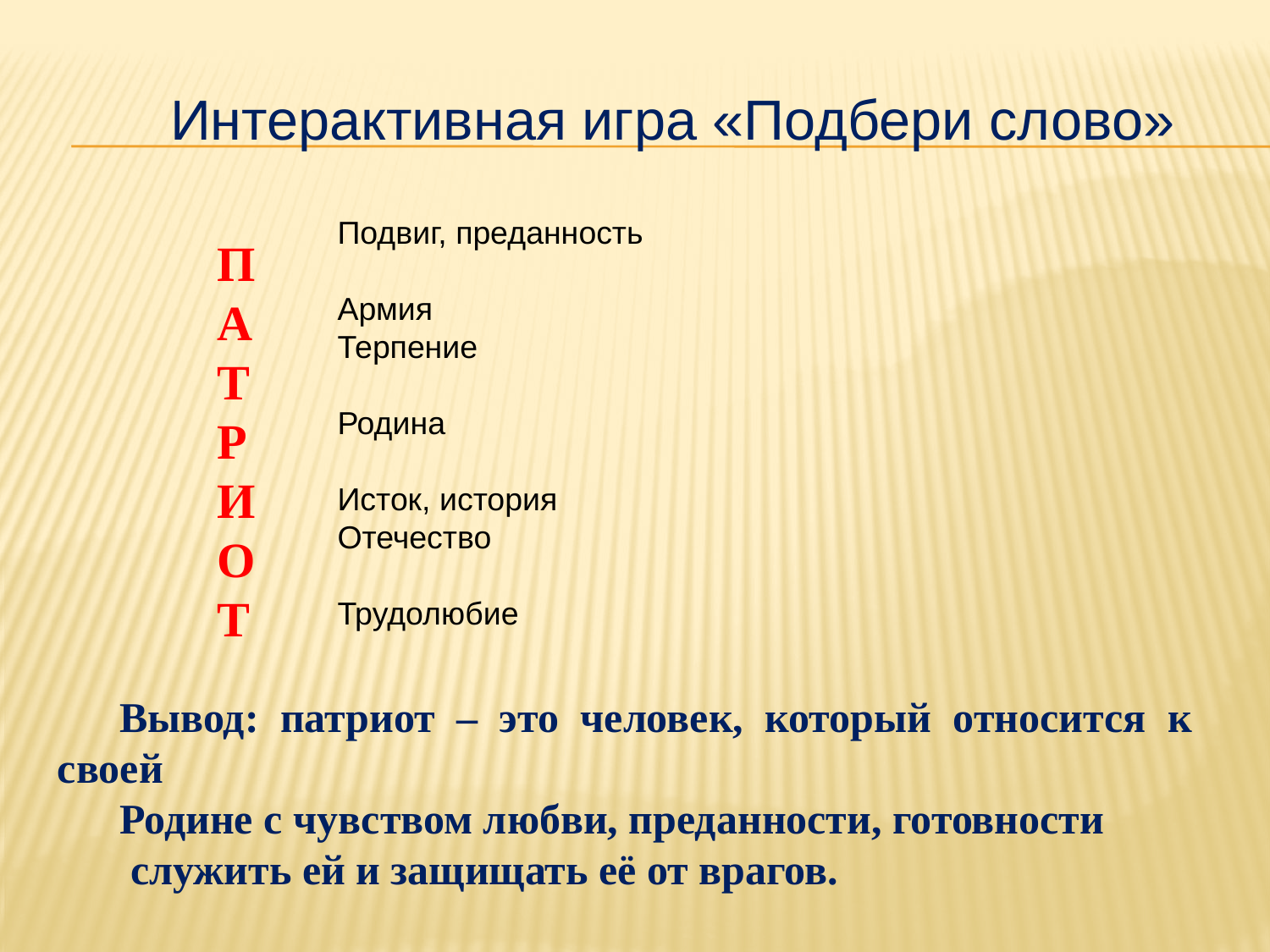

Интерактивная игра «Подбери слово»
Подвиг, преданность

Армия
Терпение

Родина

Исток, история
Отечество

Трудолюбие
П
А
Т
Р
И
О
Т
Вывод: патриот – это человек, который относится к своей
Родине с чувством любви, преданности, готовности
 служить ей и защищать её от врагов.